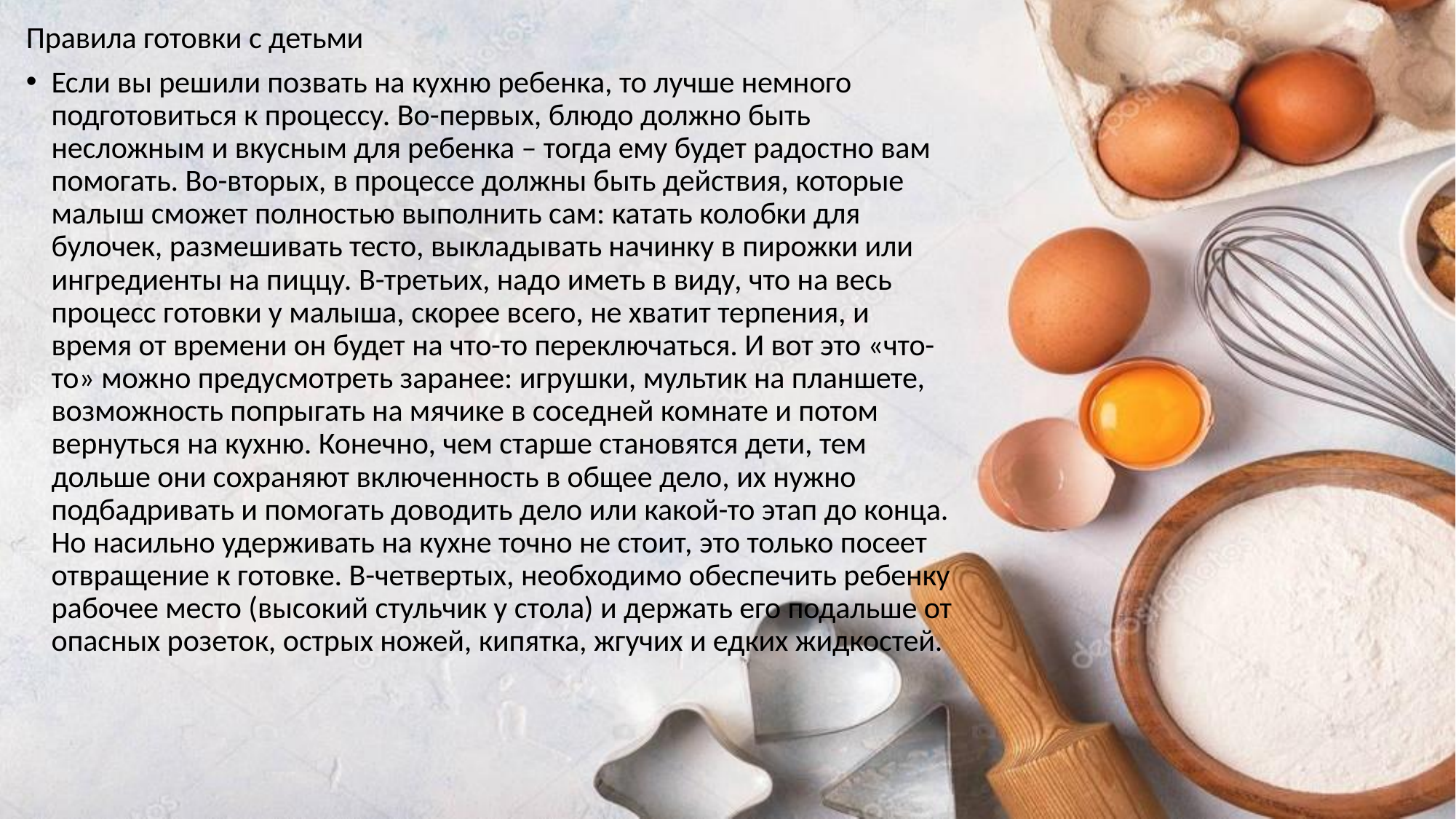

Правила готовки с детьми
Если вы решили позвать на кухню ребенка, то лучше немного подготовиться к процессу. Во-первых, блюдо должно быть несложным и вкусным для ребенка – тогда ему будет радостно вам помогать. Во-вторых, в процессе должны быть действия, которые малыш сможет полностью выполнить сам: катать колобки для булочек, размешивать тесто, выкладывать начинку в пирожки или ингредиенты на пиццу. В-третьих, надо иметь в виду, что на весь процесс готовки у малыша, скорее всего, не хватит терпения, и время от времени он будет на что-то переключаться. И вот это «что-то» можно предусмотреть заранее: игрушки, мультик на планшете, возможность попрыгать на мячике в соседней комнате и потом вернуться на кухню. Конечно, чем старше становятся дети, тем дольше они сохраняют включенность в общее дело, их нужно подбадривать и помогать доводить дело или какой-то этап до конца. Но насильно удерживать на кухне точно не стоит, это только посеет отвращение к готовке. В-четвертых, необходимо обеспечить ребенку рабочее место (высокий стульчик у стола) и держать его подальше от опасных розеток, острых ножей, кипятка, жгучих и едких жидкостей.